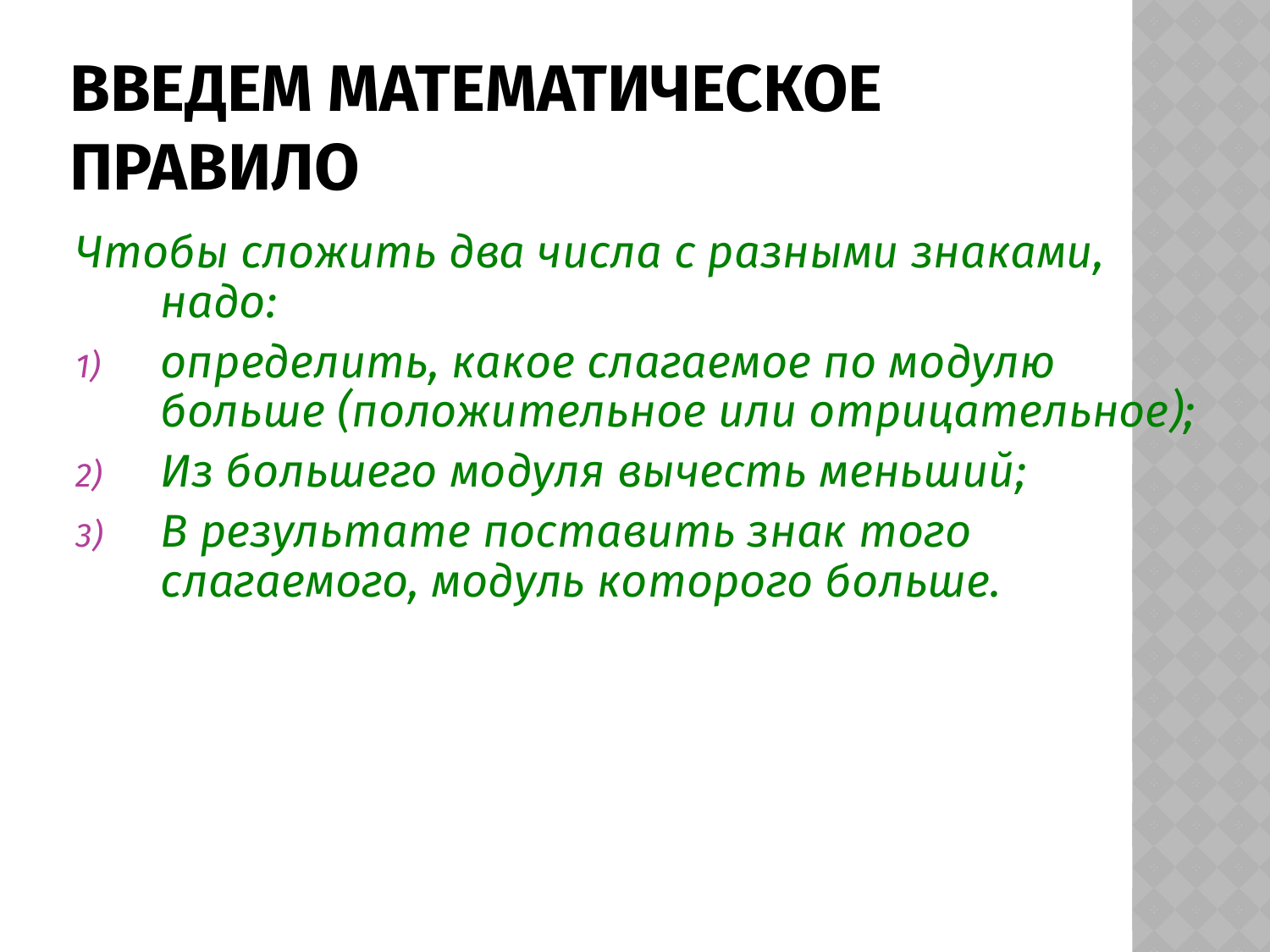

# Введем математическое правило
Чтобы сложить два числа с разными знаками, надо:
определить, какое слагаемое по модулю больше (положительное или отрицательное);
Из большего модуля вычесть меньший;
В результате поставить знак того слагаемого, модуль которого больше.